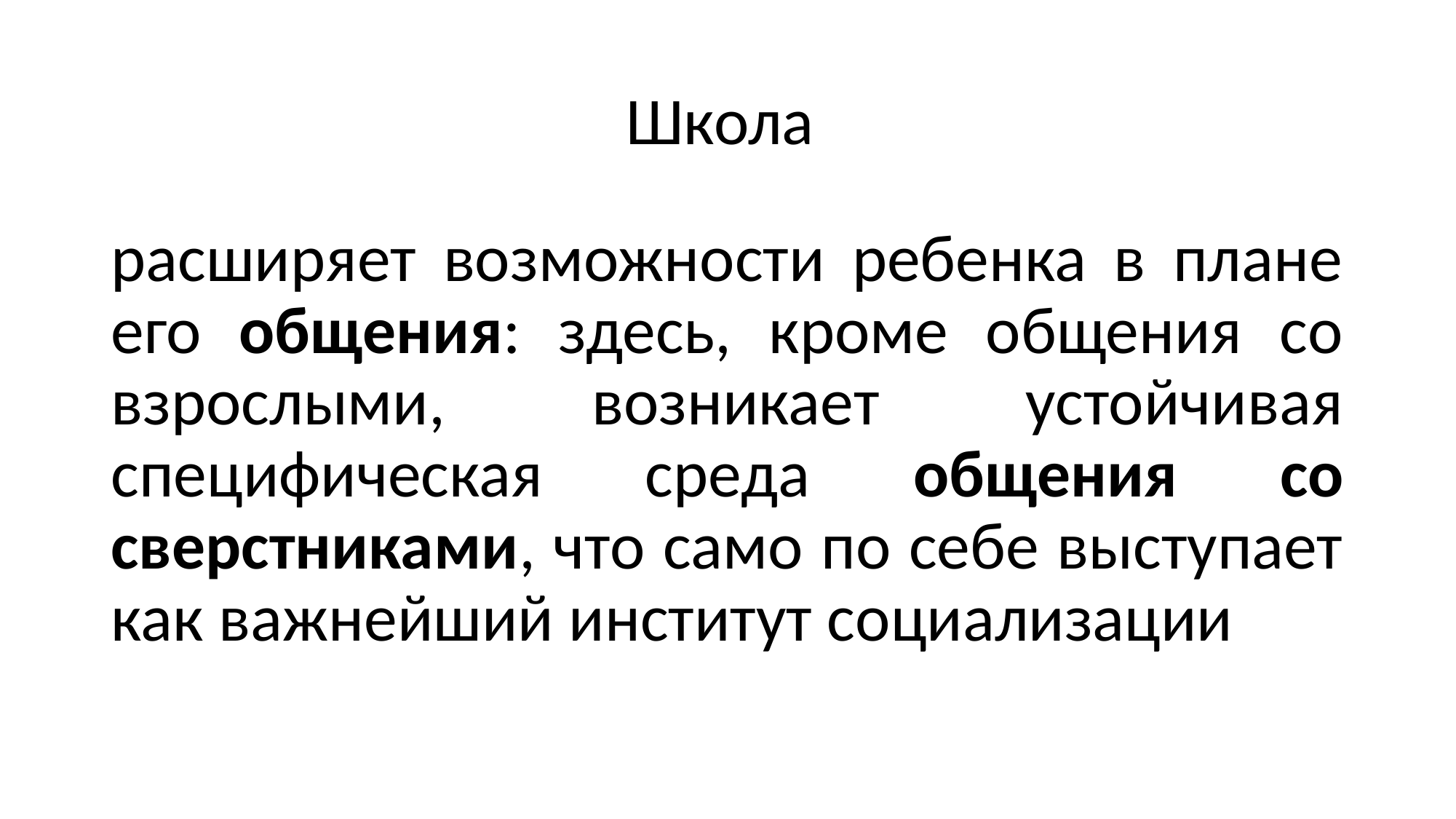

# Школа
расширяет возможности ребенка в плане его общения: здесь, кроме общения со взрослыми, возникает устойчивая специфическая среда общения со сверстниками, что само по себе выступает как важнейший институт социализации